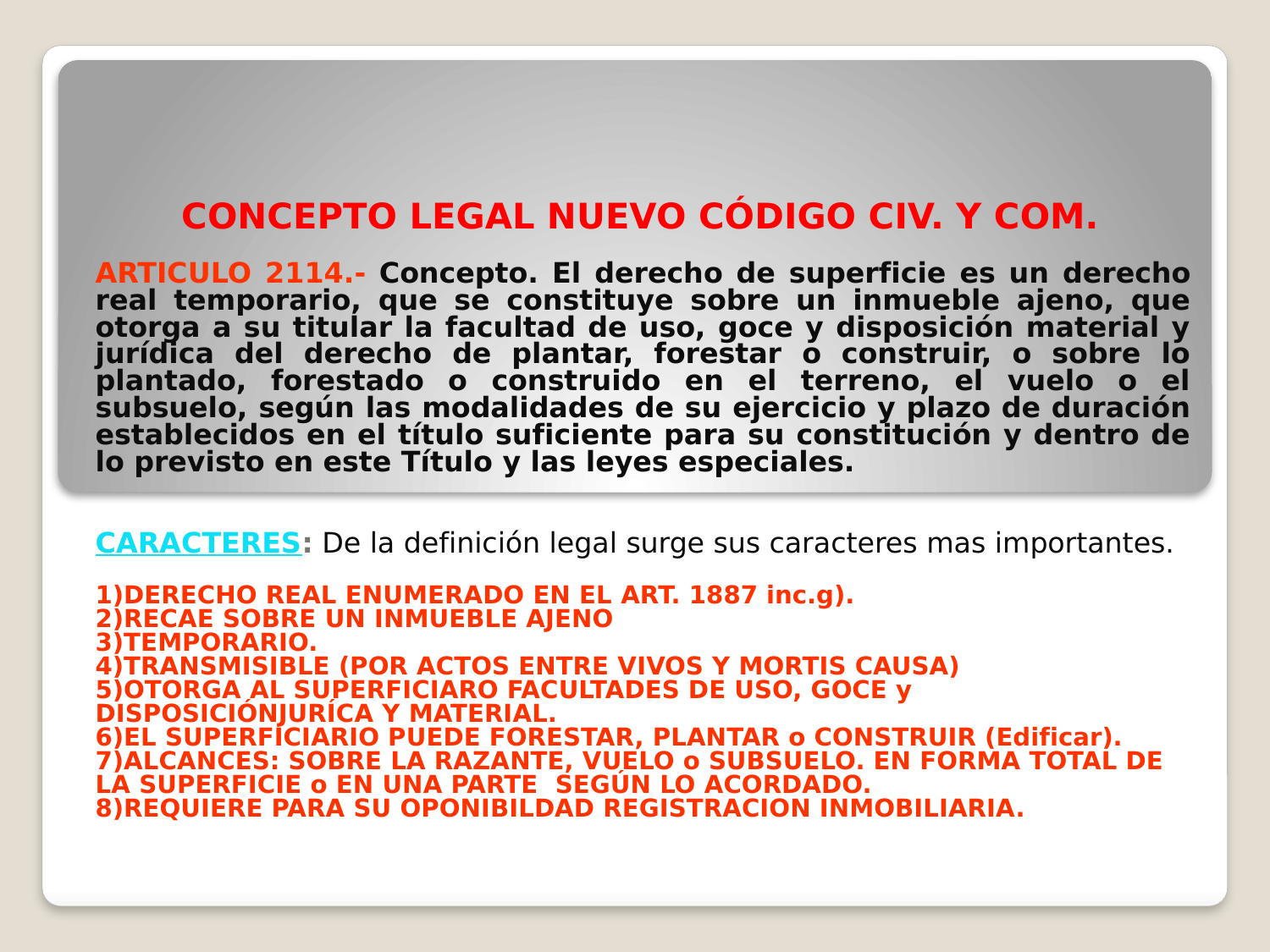

# CONCEPTO LEGAL NUEVO CÓDIGO CIV. Y COM.
ARTICULO 2114.- Concepto. El derecho de superficie es un derecho real temporario, que se constituye sobre un inmueble ajeno, que otorga a su titular la facultad de uso, goce y disposición material y jurídica del derecho de plantar, forestar o construir, o sobre lo plantado, forestado o construido en el terreno, el vuelo o el subsuelo, según las modalidades de su ejercicio y plazo de duración establecidos en el título suficiente para su constitución y dentro de lo previsto en este Título y las leyes especiales.

CARACTERES: De la definición legal surge sus caracteres mas importantes.

1)DERECHO REAL ENUMERADO EN EL ART. 1887 inc.g).
2)RECAE SOBRE UN INMUEBLE AJENO
3)TEMPORARIO.
4)TRANSMISIBLE (POR ACTOS ENTRE VIVOS Y MORTIS CAUSA)
5)OTORGA AL SUPERFICIARO FACULTADES DE USO, GOCE y DISPOSICIÓNJURÍCA Y MATERIAL.
6)EL SUPERFICIARIO PUEDE FORESTAR, PLANTAR o CONSTRUIR (Edificar).
7)ALCANCES: SOBRE LA RAZANTE, VUELO o SUBSUELO. EN FORMA TOTAL DE LA SUPERFICIE o EN UNA PARTE  SEGÚN LO ACORDADO.
8)REQUIERE PARA SU OPONIBILDAD REGISTRACION INMOBILIARIA.